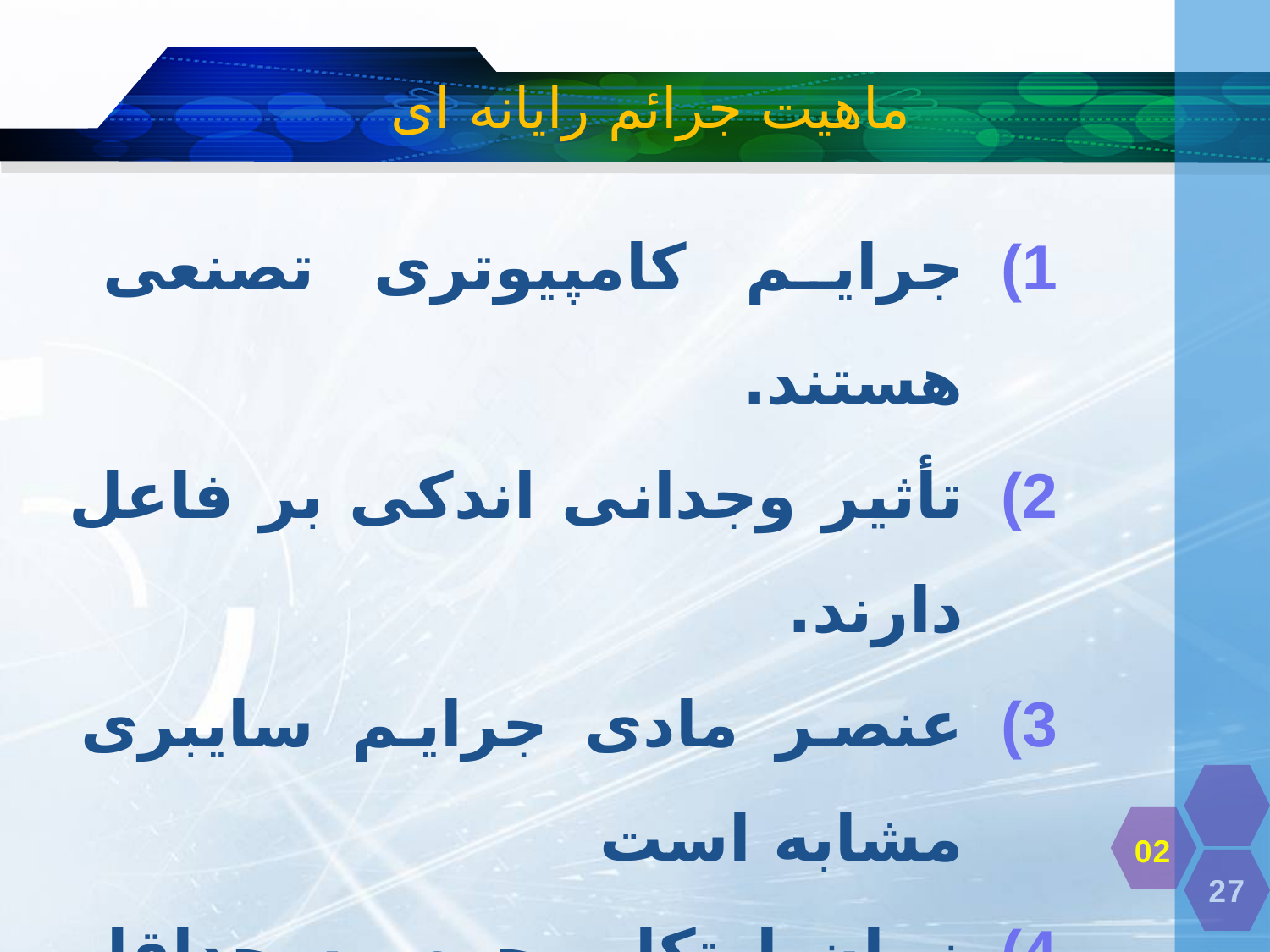

# ماهیت جرائم رایانه ای
جرایم کامپیوتری تصنعی هستند.
تأثیر وجدانی اندکی بر فاعل دارند.
عنصر مادی جرایم سایبری مشابه است
زمان ارتکاب جرم به حداقل رسیده است.
مکان جرم بین المللی شده است.
بزه دیده به جای انسان، ماشین است.

02
27